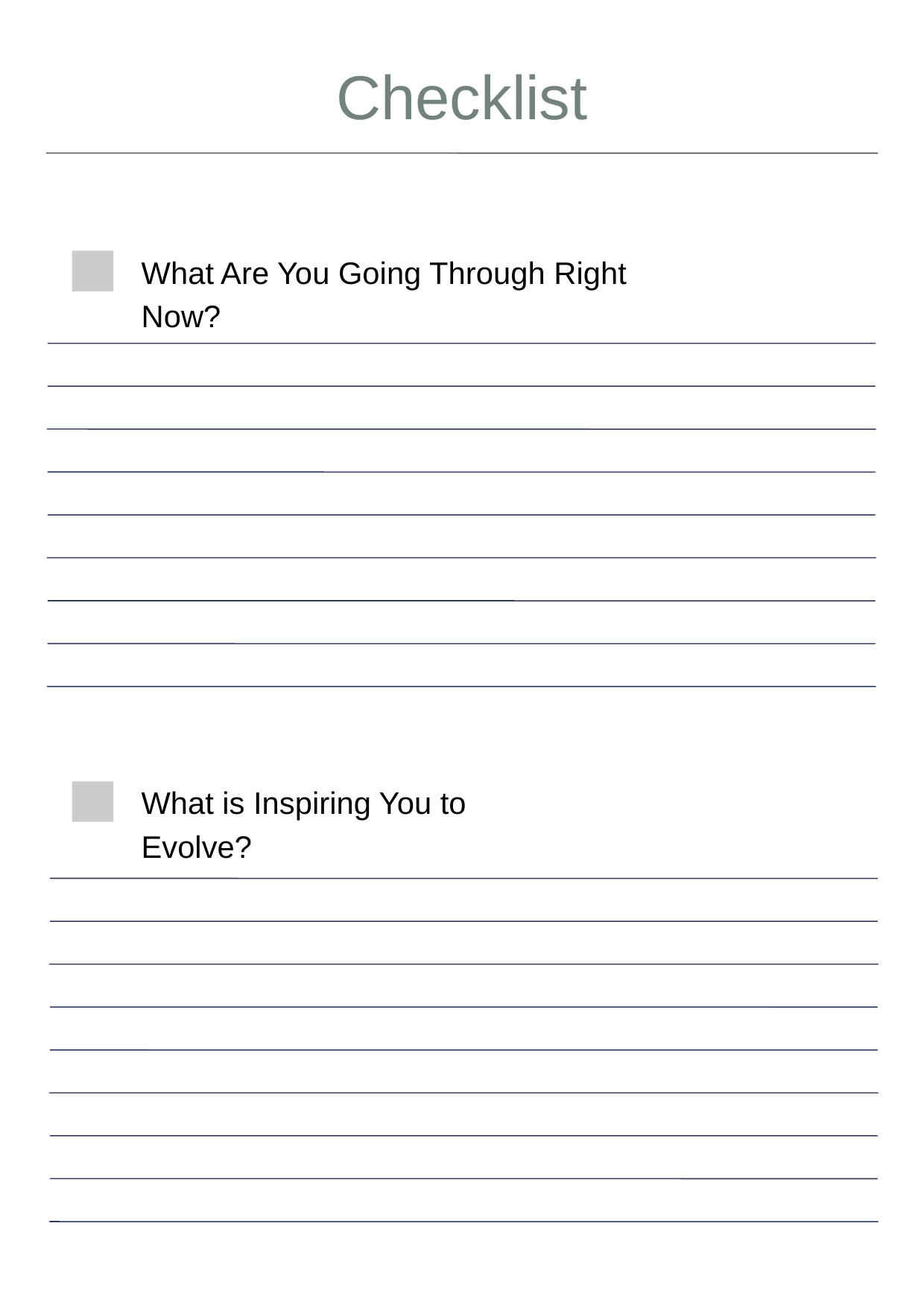

Checklist

What Are You Going Through Right Now?

What is Inspiring You to Evolve?